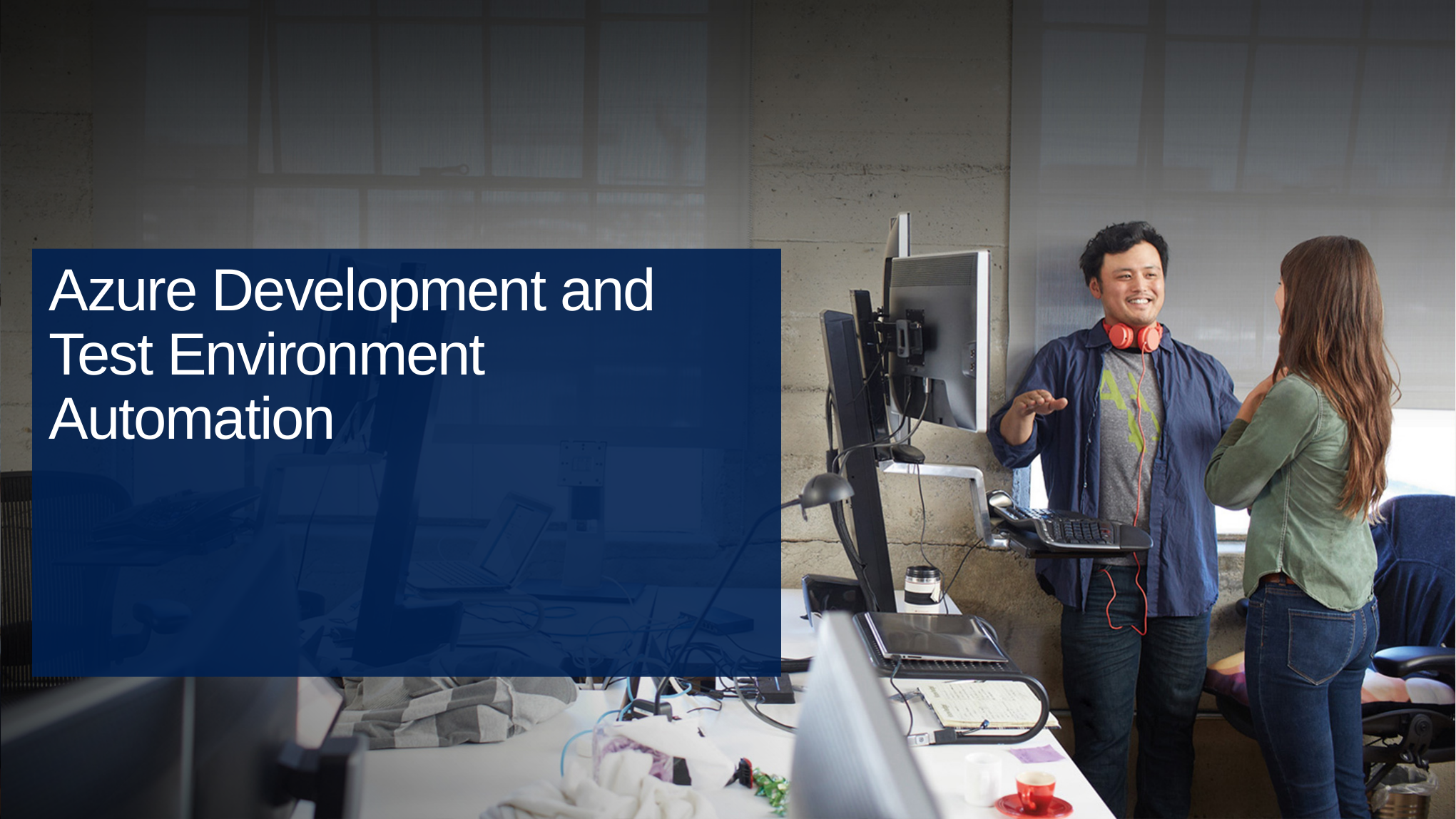

# Azure Development and Test Environment Automation